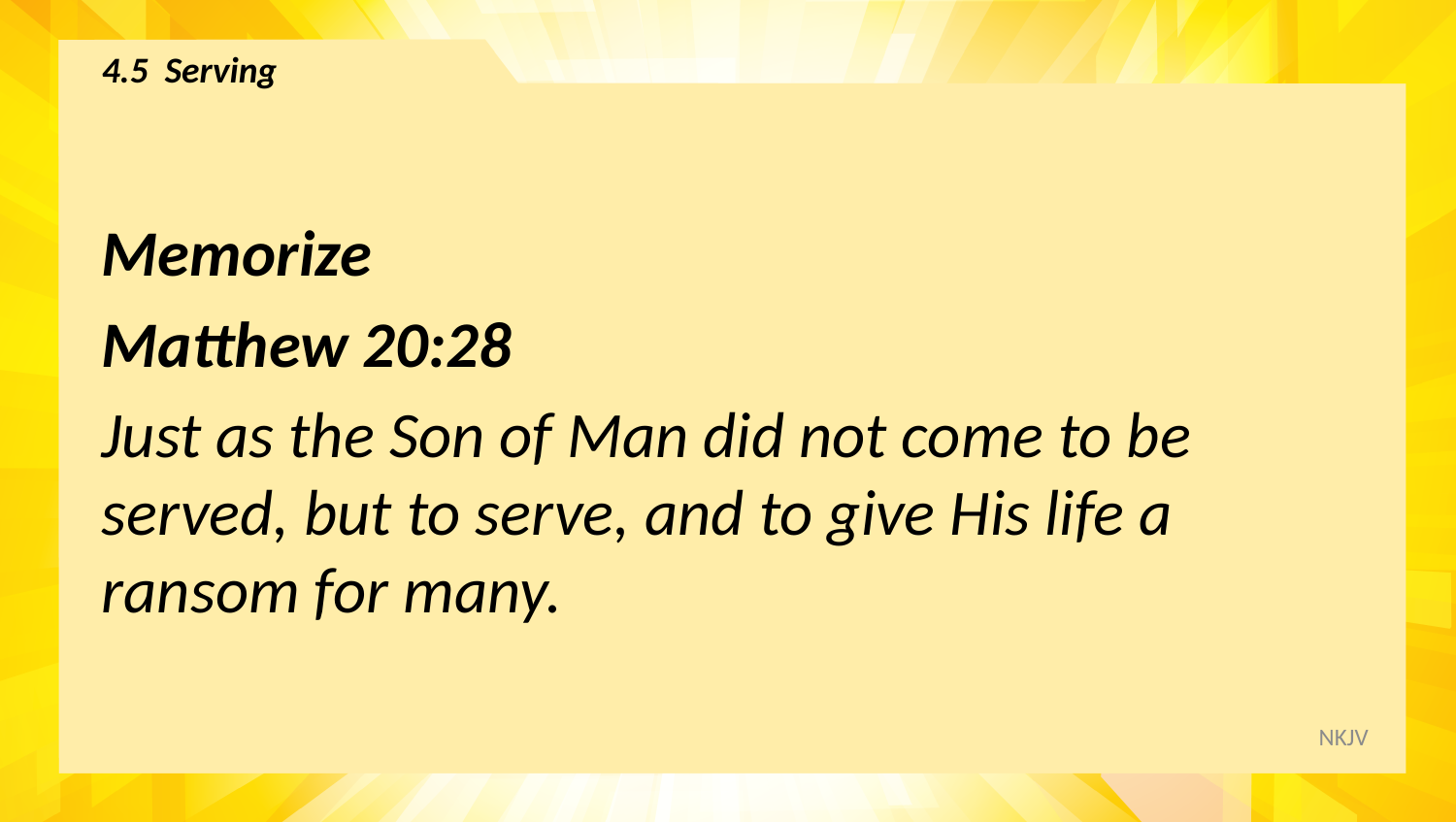

# 4.5  Serving
Memorize
Matthew 20:28
Just as the Son of Man did not come to be served, but to serve, and to give His life a ransom for many.
NKJV